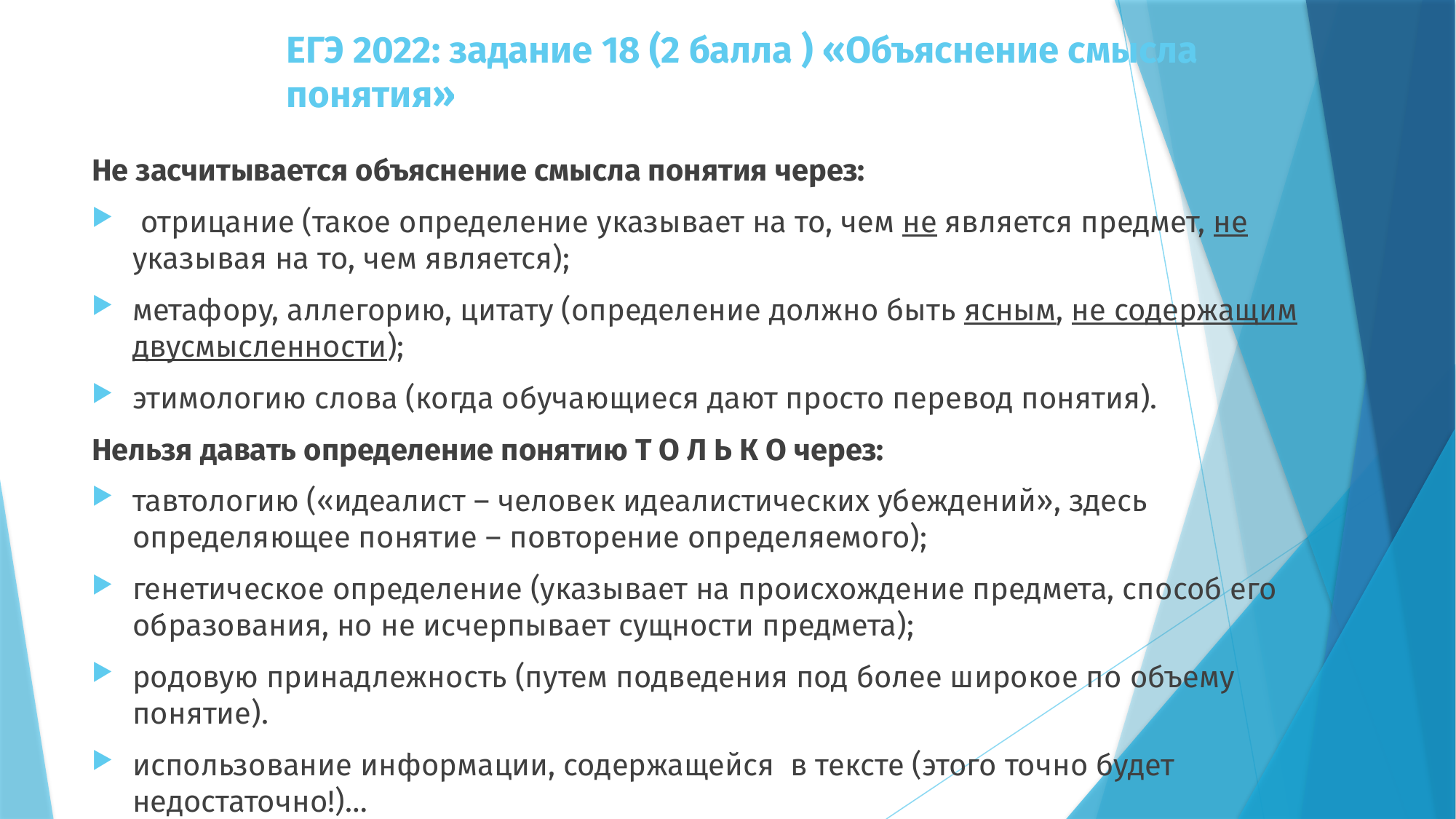

# ЕГЭ 2022: задание 18 (2 балла ) «Объяснение смысла понятия»
Не засчитывается объяснение смысла понятия через:
 отрицание (такое определение указывает на то, чем не является предмет, не указывая на то, чем является);
метафору, аллегорию, цитату (определение должно быть ясным, не содержащим двусмысленности);
этимологию слова (когда обучающиеся дают просто перевод понятия).
Нельзя давать определение понятию Т О Л Ь К О через:
тавтологию («идеалист – человек идеалистических убеждений», здесь определяющее понятие – повторение определяемого);
генетическое определение (указывает на происхождение предмета, способ его образования, но не исчерпывает сущности предмета);
родовую принадлежность (путем подведения под более широкое по объему понятие).
использование информации, содержащейся  в тексте (этого точно будет недостаточно!)…